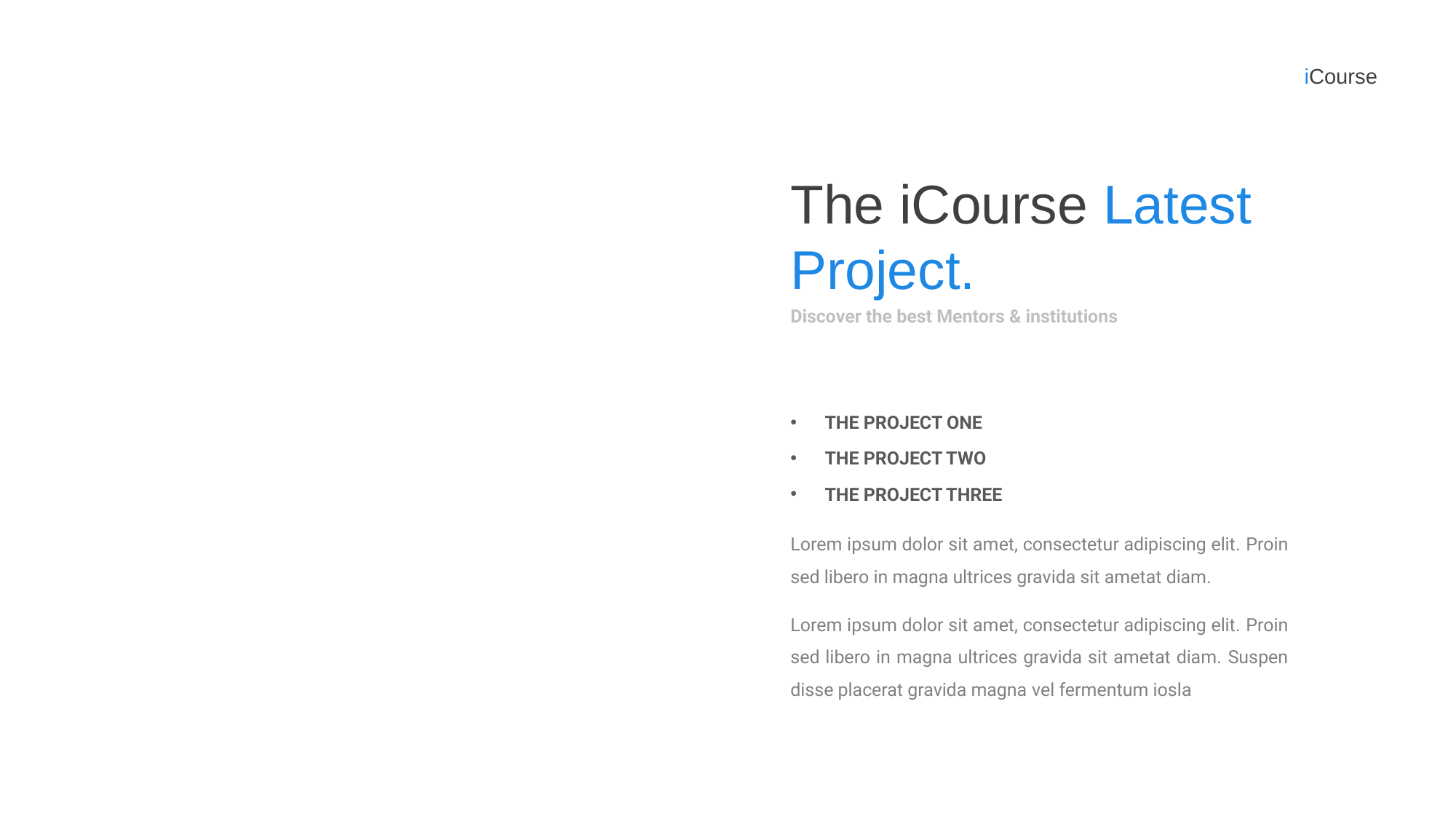

iCourse
The iCourse Latest Project.
Discover the best Mentors & institutions
THE PROJECT ONE
THE PROJECT TWO
THE PROJECT THREE
Lorem ipsum dolor sit amet, consectetur adipiscing elit. Proin sed libero in magna ultrices gravida sit ametat diam.
Lorem ipsum dolor sit amet, consectetur adipiscing elit. Proin sed libero in magna ultrices gravida sit ametat diam. Suspen disse placerat gravida magna vel fermentum iosla